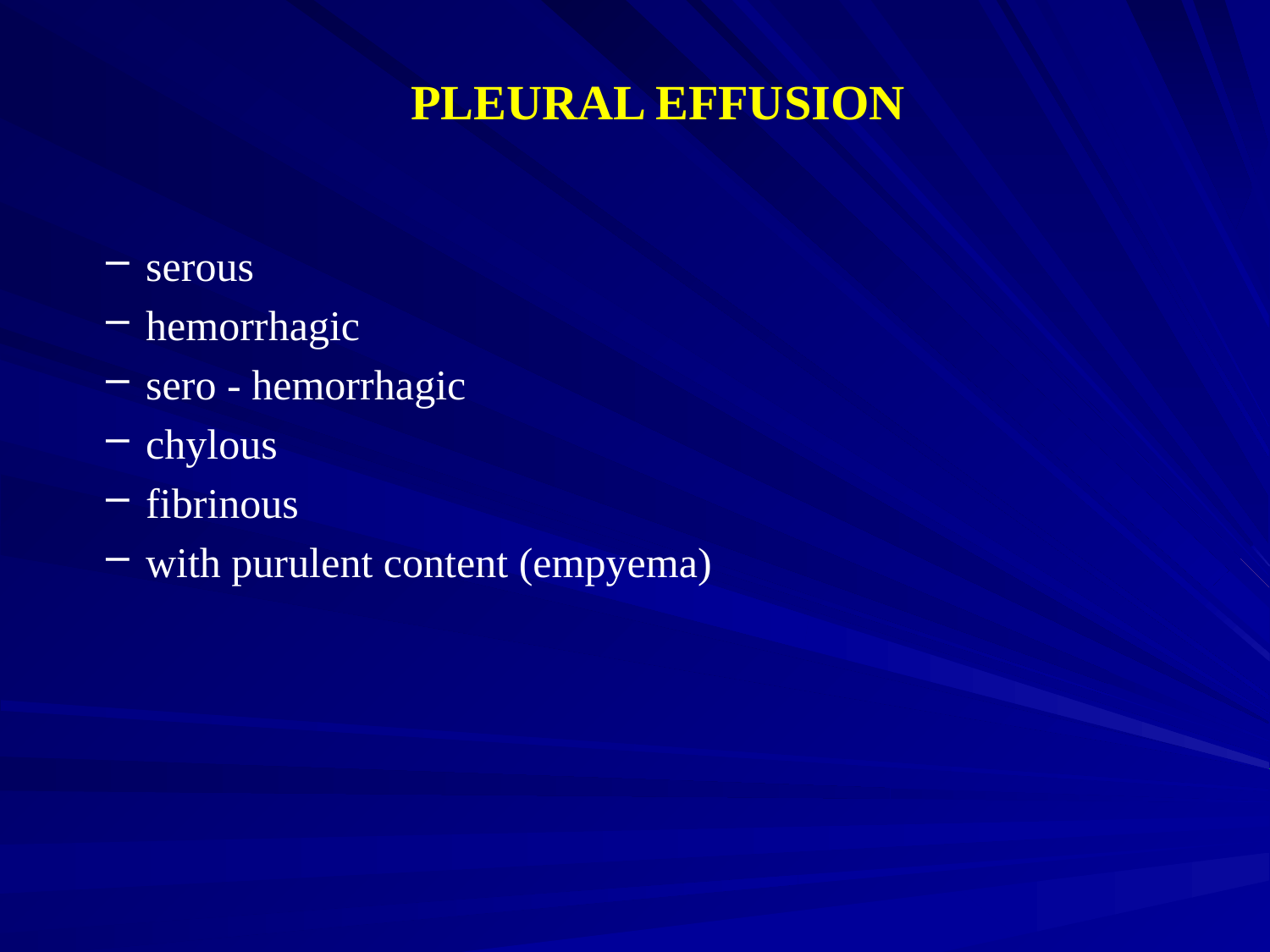

PLEURAL EFFUSION

serous
hemorrhagic
sero - hemorrhagic
chylous
fibrinous
with purulent content (empyema)